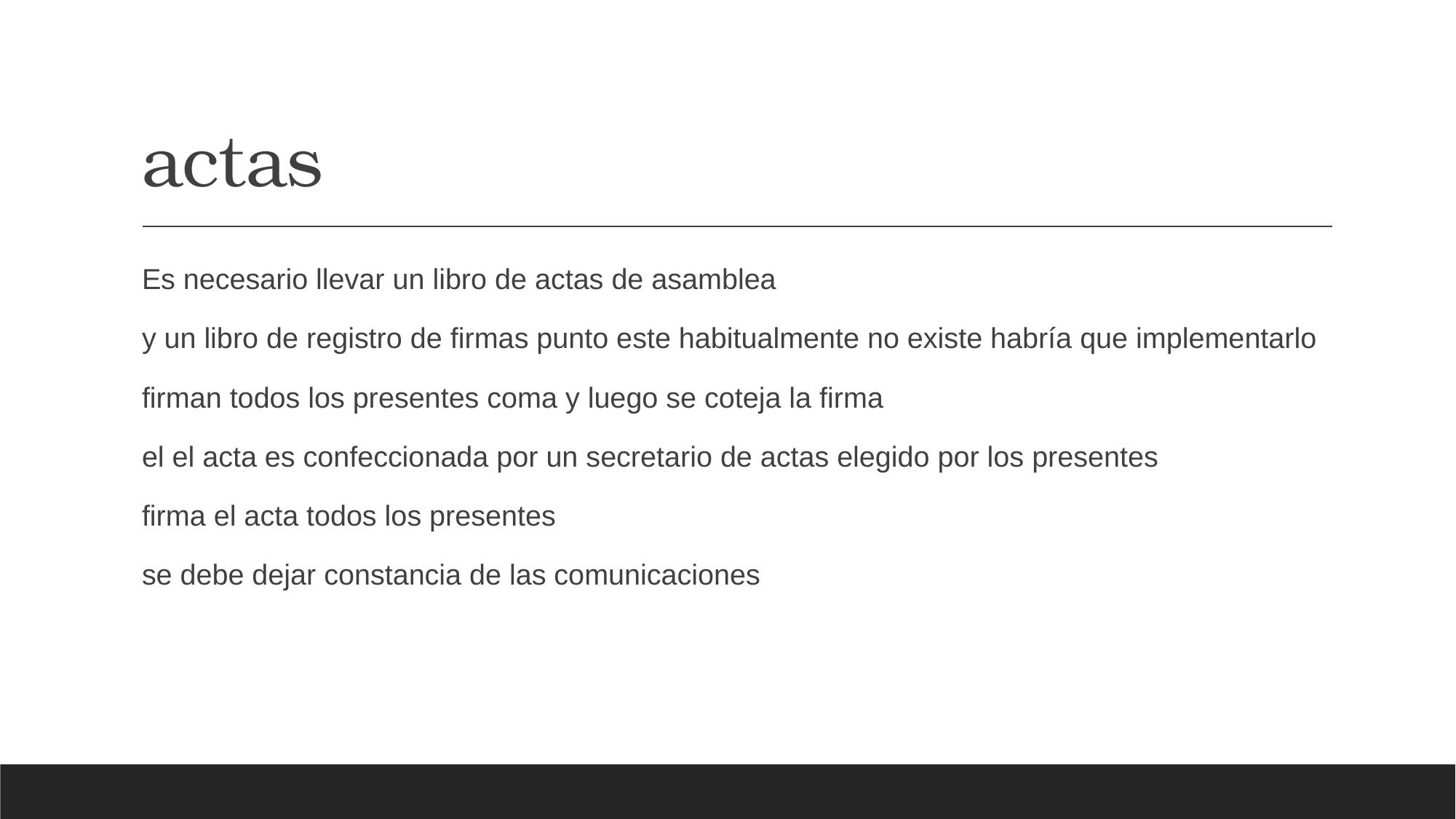

# actas
Es necesario llevar un libro de actas de asamblea
y un libro de registro de firmas punto este habitualmente no existe habría que implementarlo
firman todos los presentes coma y luego se coteja la firma
el el acta es confeccionada por un secretario de actas elegido por los presentes
firma el acta todos los presentes
se debe dejar constancia de las comunicaciones